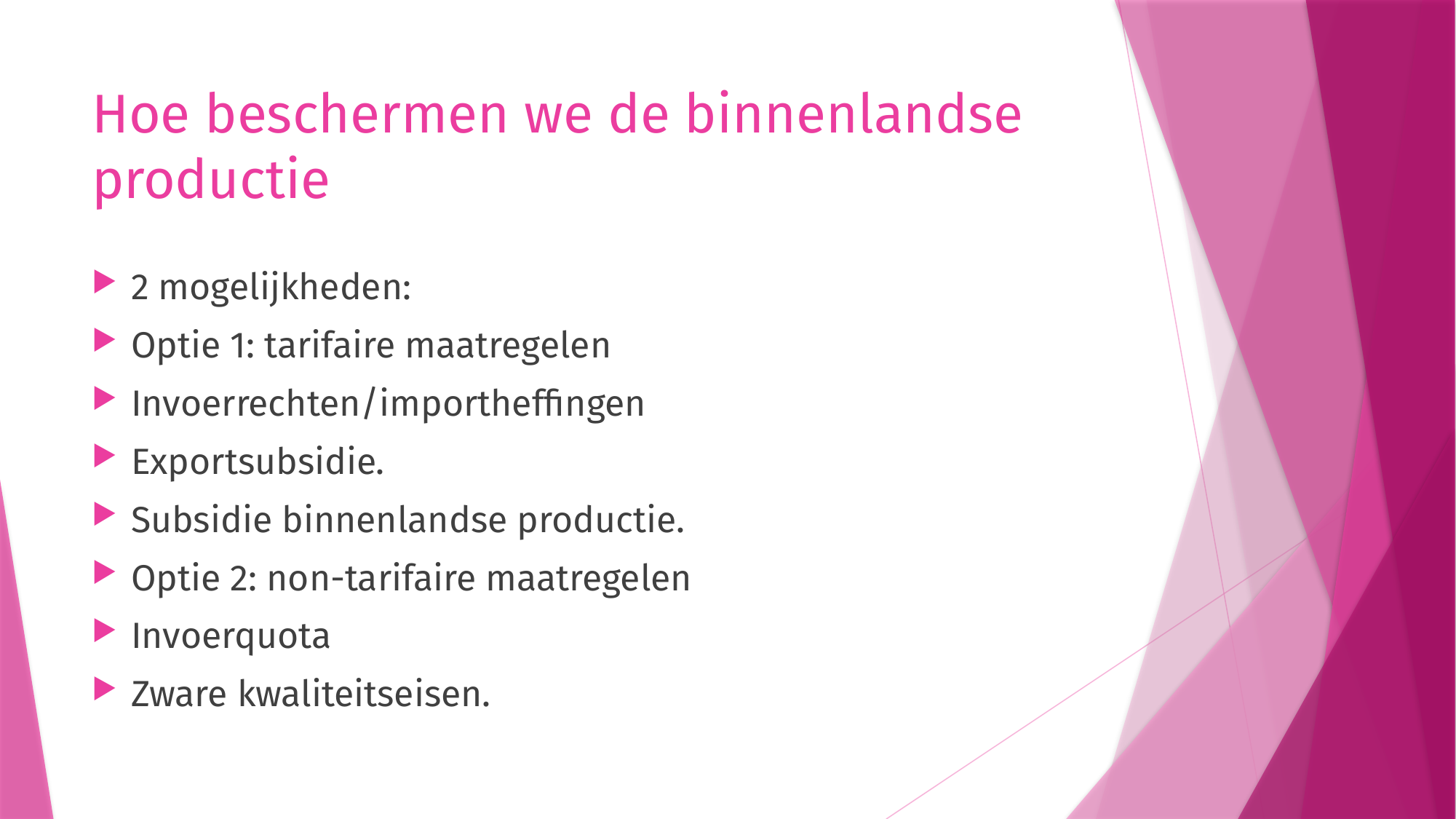

# Hoe beschermen we de binnenlandse productie
2 mogelijkheden:
Optie 1: tarifaire maatregelen
Invoerrechten/importheffingen
Exportsubsidie.
Subsidie binnenlandse productie.
Optie 2: non-tarifaire maatregelen
Invoerquota
Zware kwaliteitseisen.